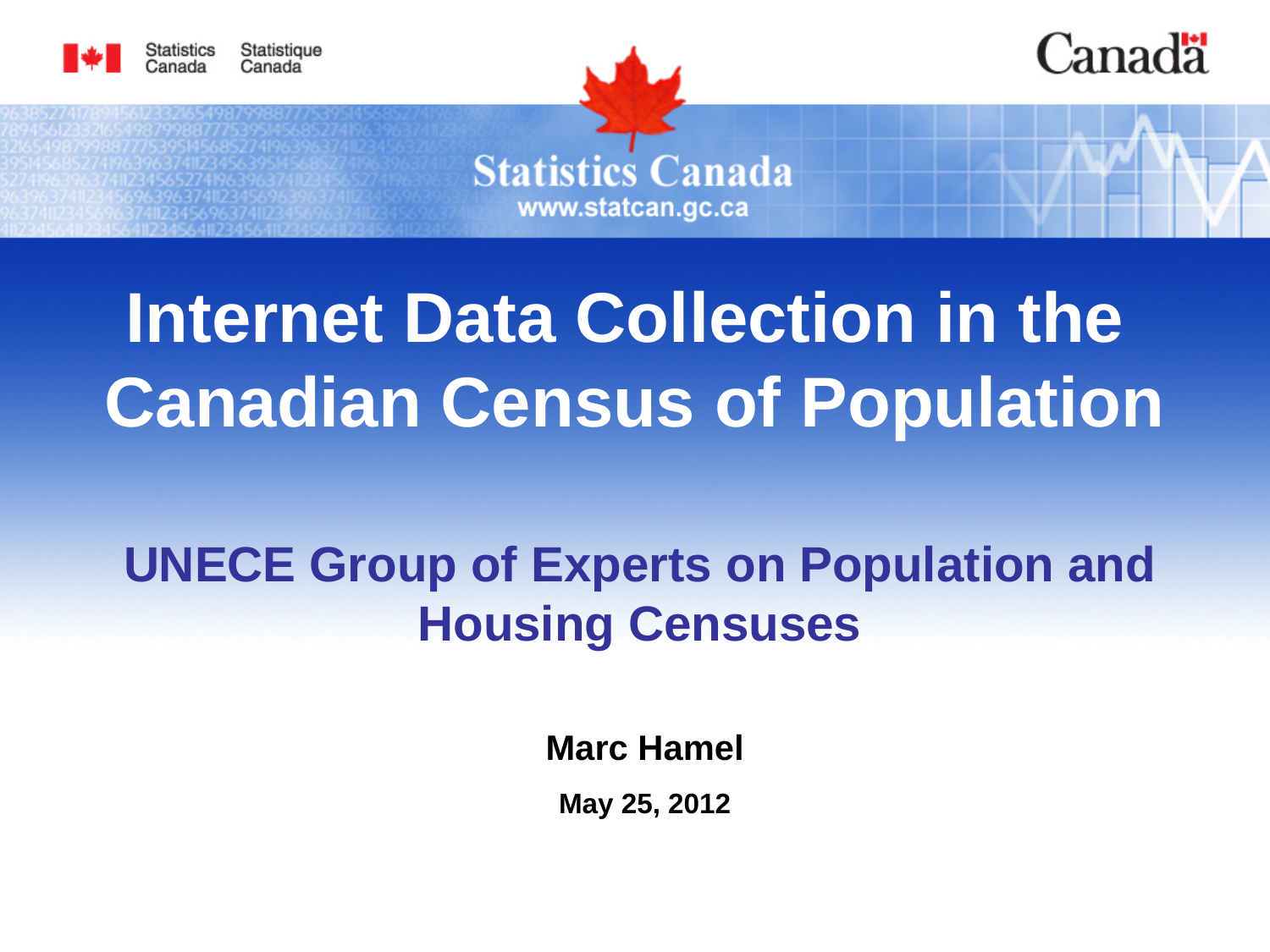

Internet Data Collection in the  Canadian Census of Population
UNECE Group of Experts on Population and Housing Censuses
Marc Hamel
May 25, 2012